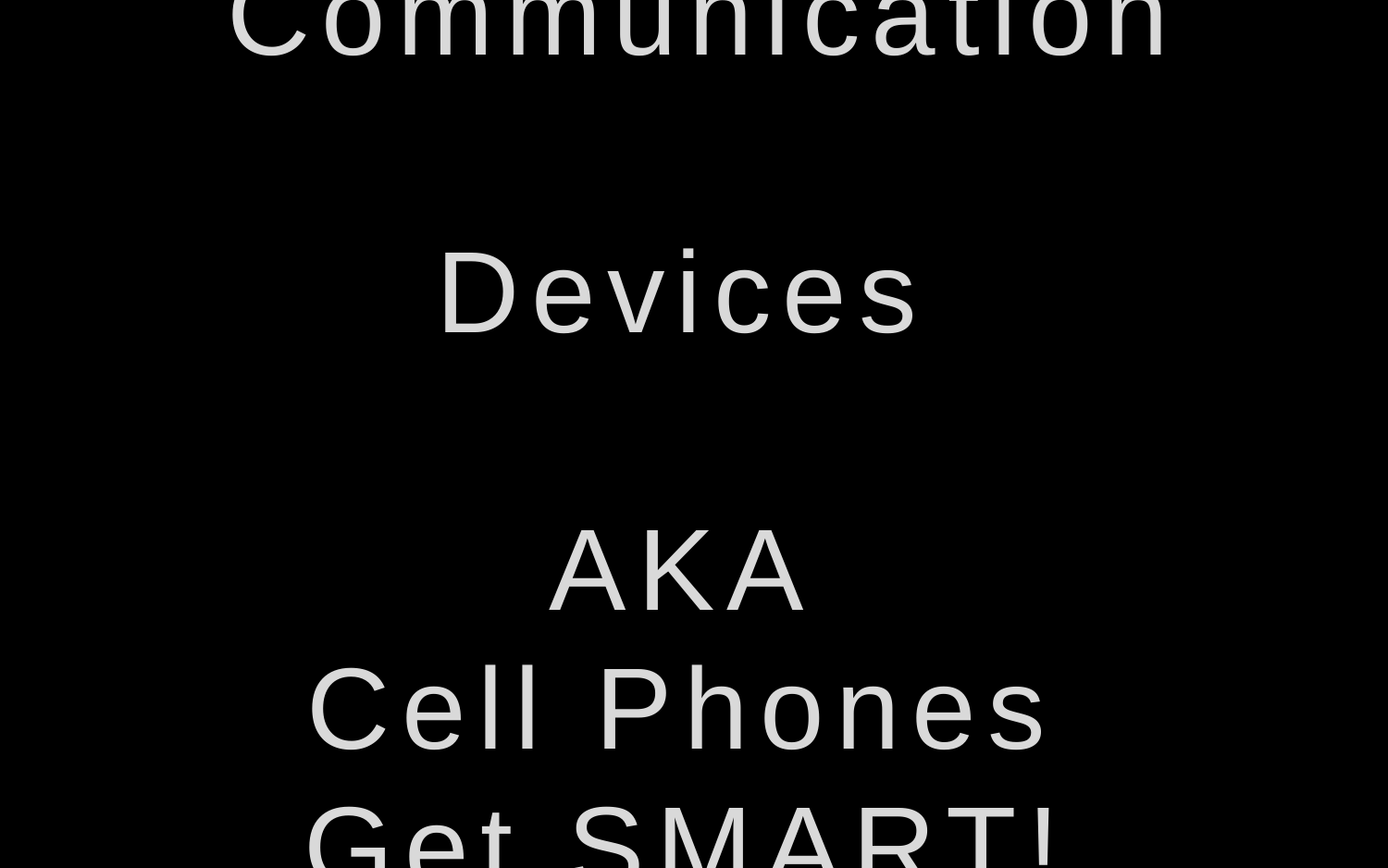

# Personal Communication Devices AKA Cell Phones Get SMART!